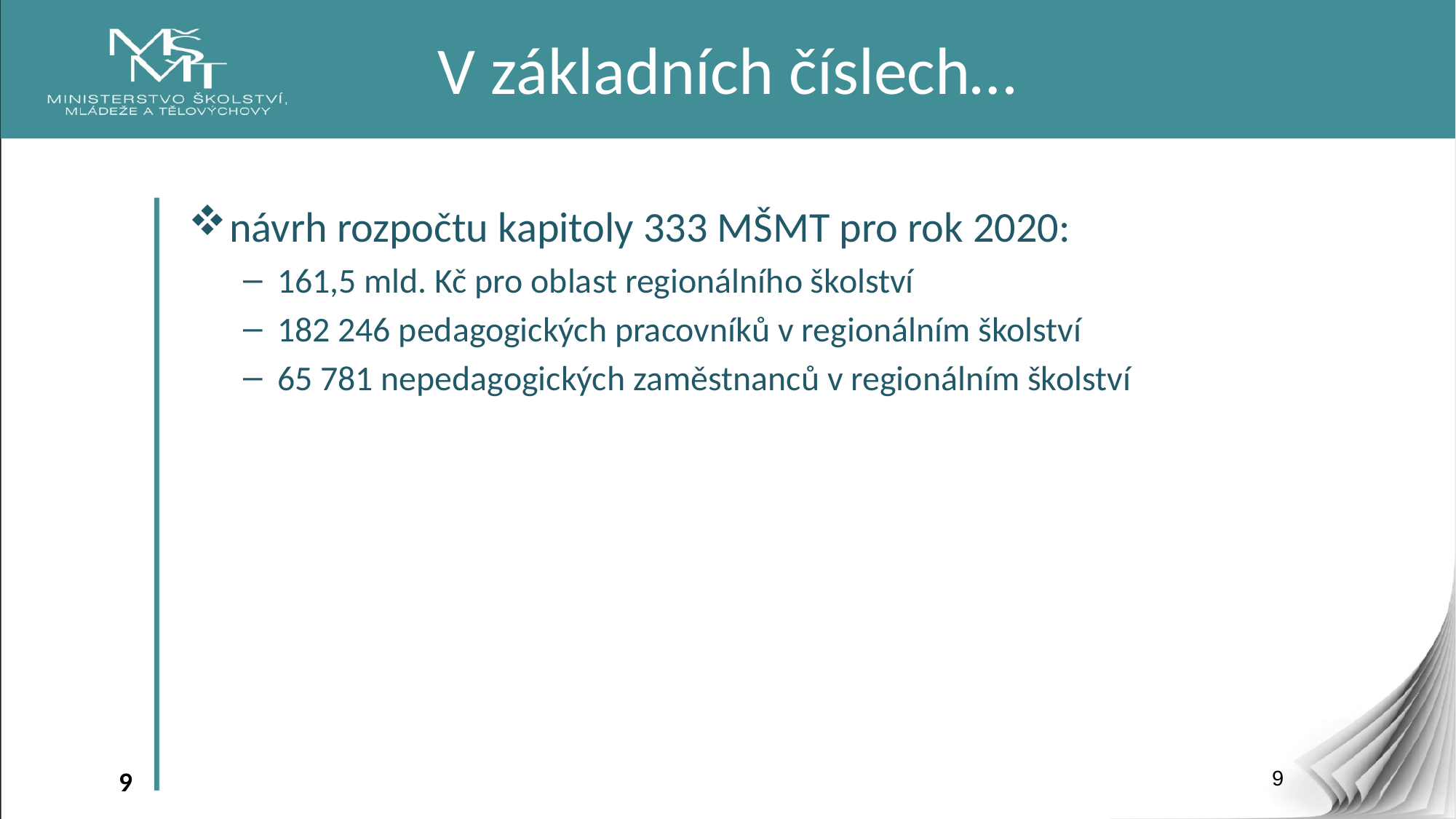

# V základních číslech…
návrh rozpočtu kapitoly 333 MŠMT pro rok 2020:
161,5 mld. Kč pro oblast regionálního školství
182 246 pedagogických pracovníků v regionálním školství
65 781 nepedagogických zaměstnanců v regionálním školství
9